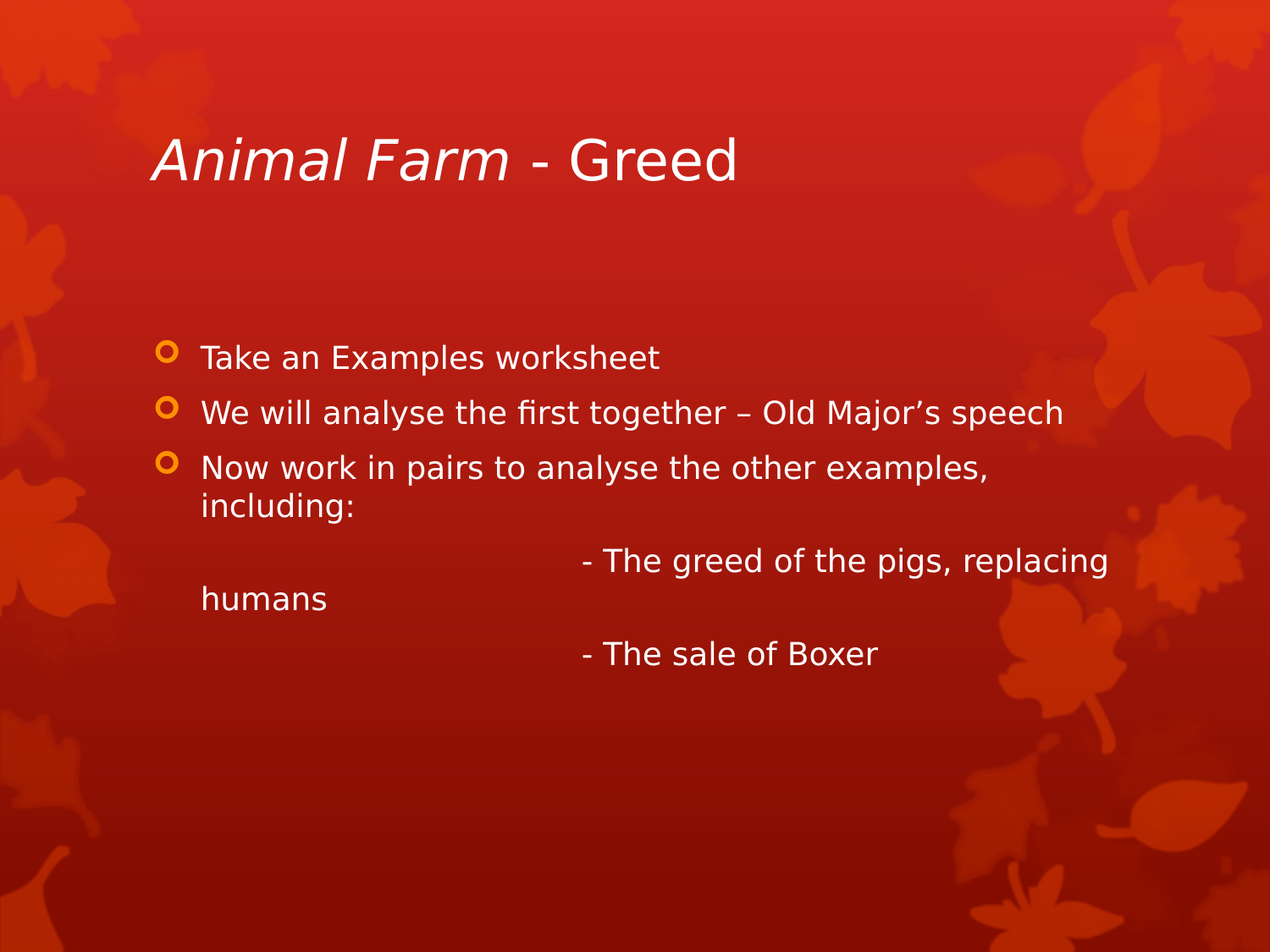

# Animal Farm - Greed
Take an Examples worksheet
We will analyse the first together – Old Major’s speech
Now work in pairs to analyse the other examples, including:
				- The greed of the pigs, replacing humans
				- The sale of Boxer